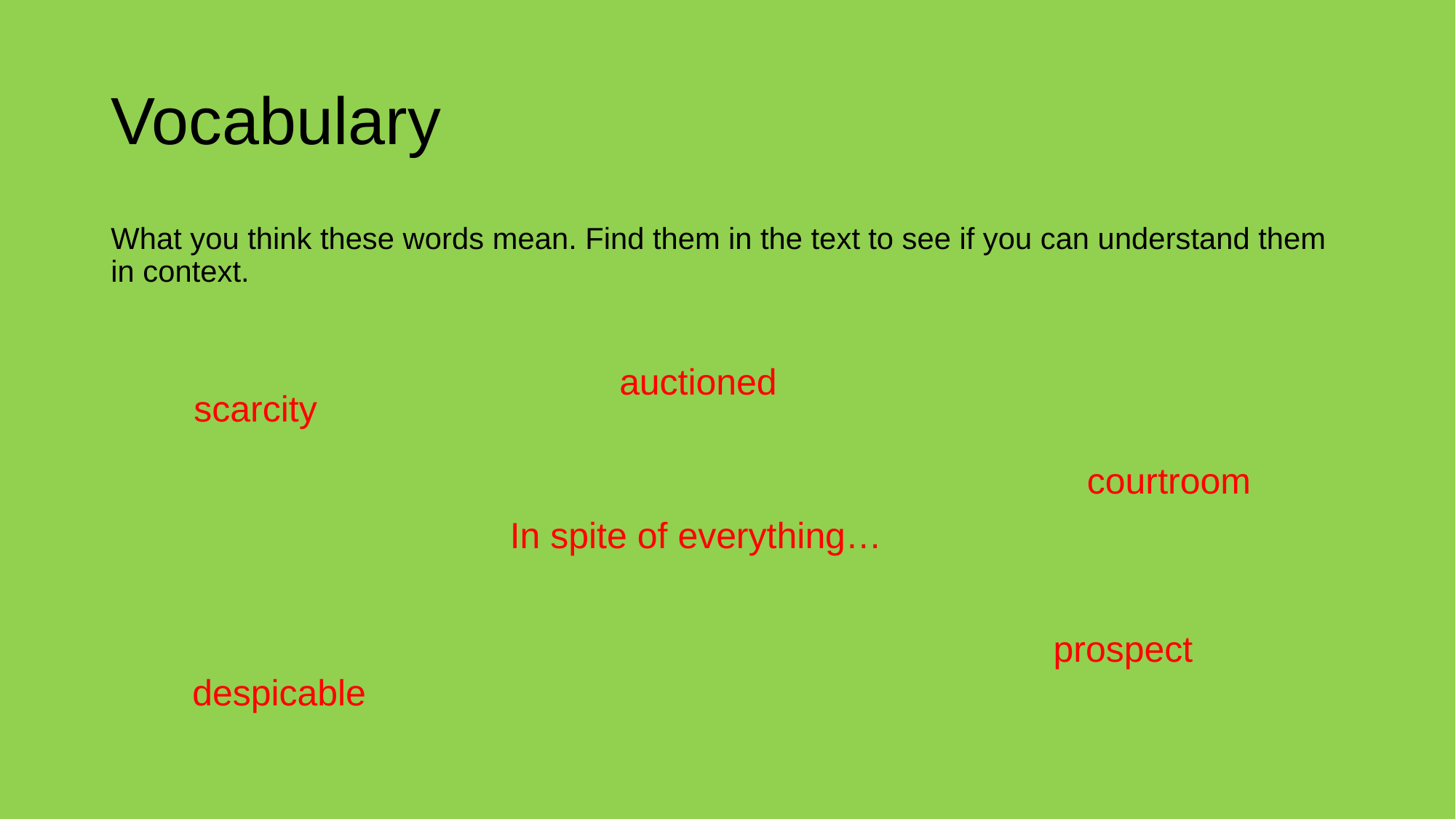

# Vocabulary
What you think these words mean. Find them in the text to see if you can understand them in context.

auctioned
scarcity
courtroom
In spite of everything…
prospect
despicable